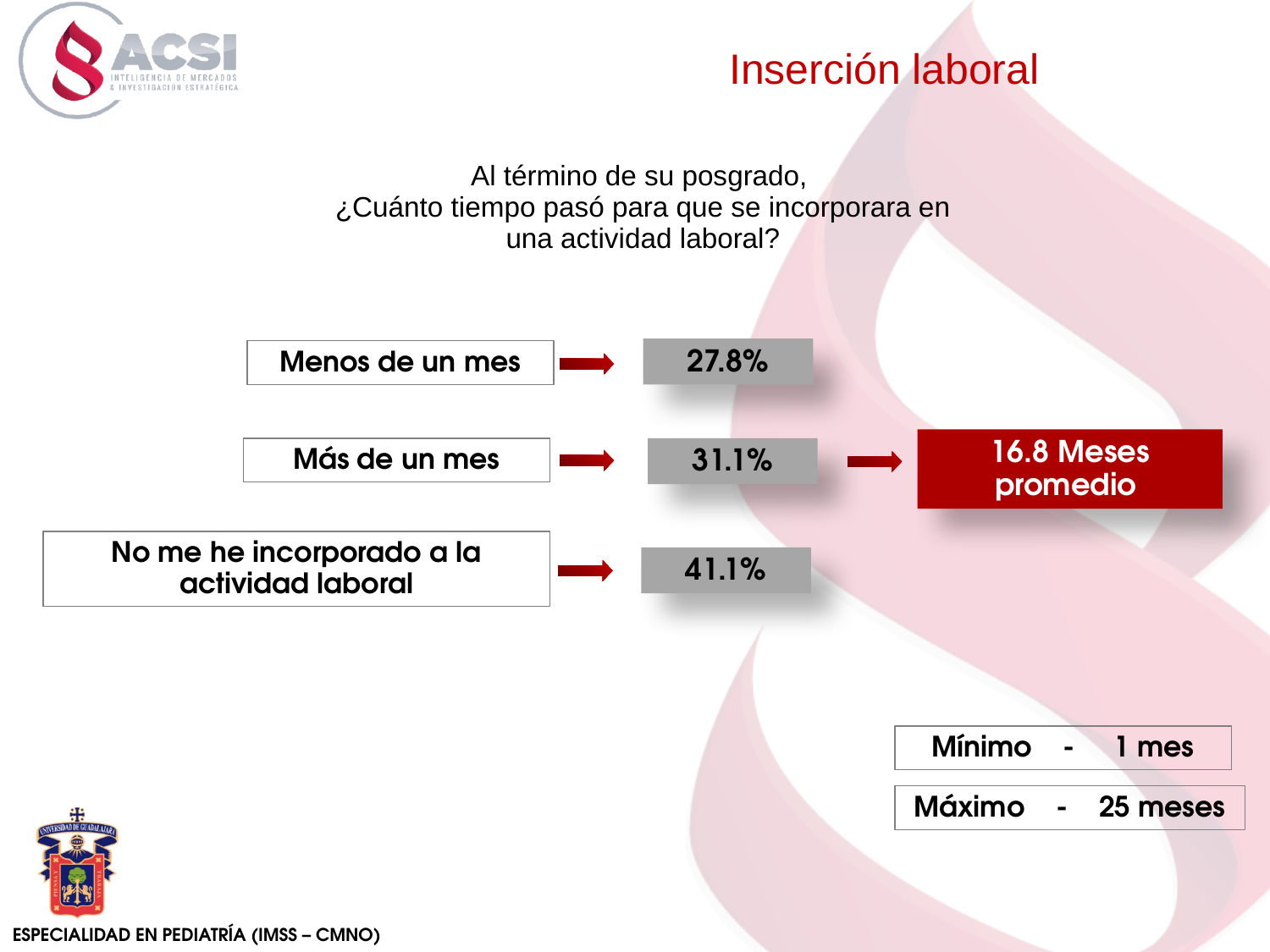

Inserción laboral
Al término de su posgrado,
¿Cuánto tiempo pasó para que se incorporara en una actividad laboral?
27.8%
Menos de un mes

16.8 Meses promedio
Más de un mes
31.1%

No me he incorporado a la actividad laboral
41.1%

Mínimo    -     1 mes
Máximo    -    25 meses